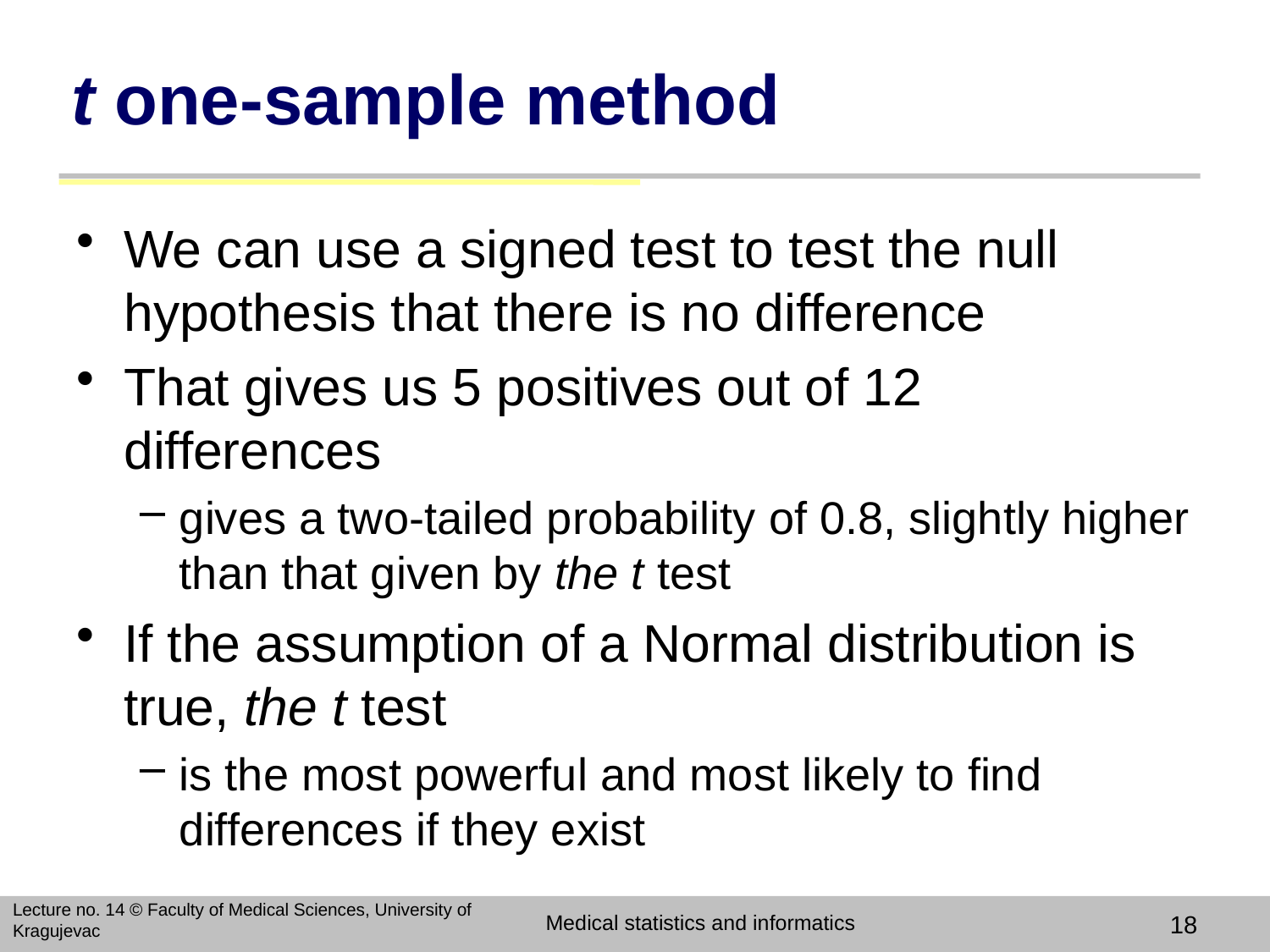

# t one-sample method
We can use a signed test to test the null hypothesis that there is no difference
That gives us 5 positives out of 12 differences
gives a two-tailed probability of 0.8, slightly higher than that given by the t test
If the assumption of a Normal distribution is true, the t test
is the most powerful and most likely to find differences if they exist
Lecture no. 14 © Faculty of Medical Sciences, University of Kragujevac
Medical statistics and informatics
18